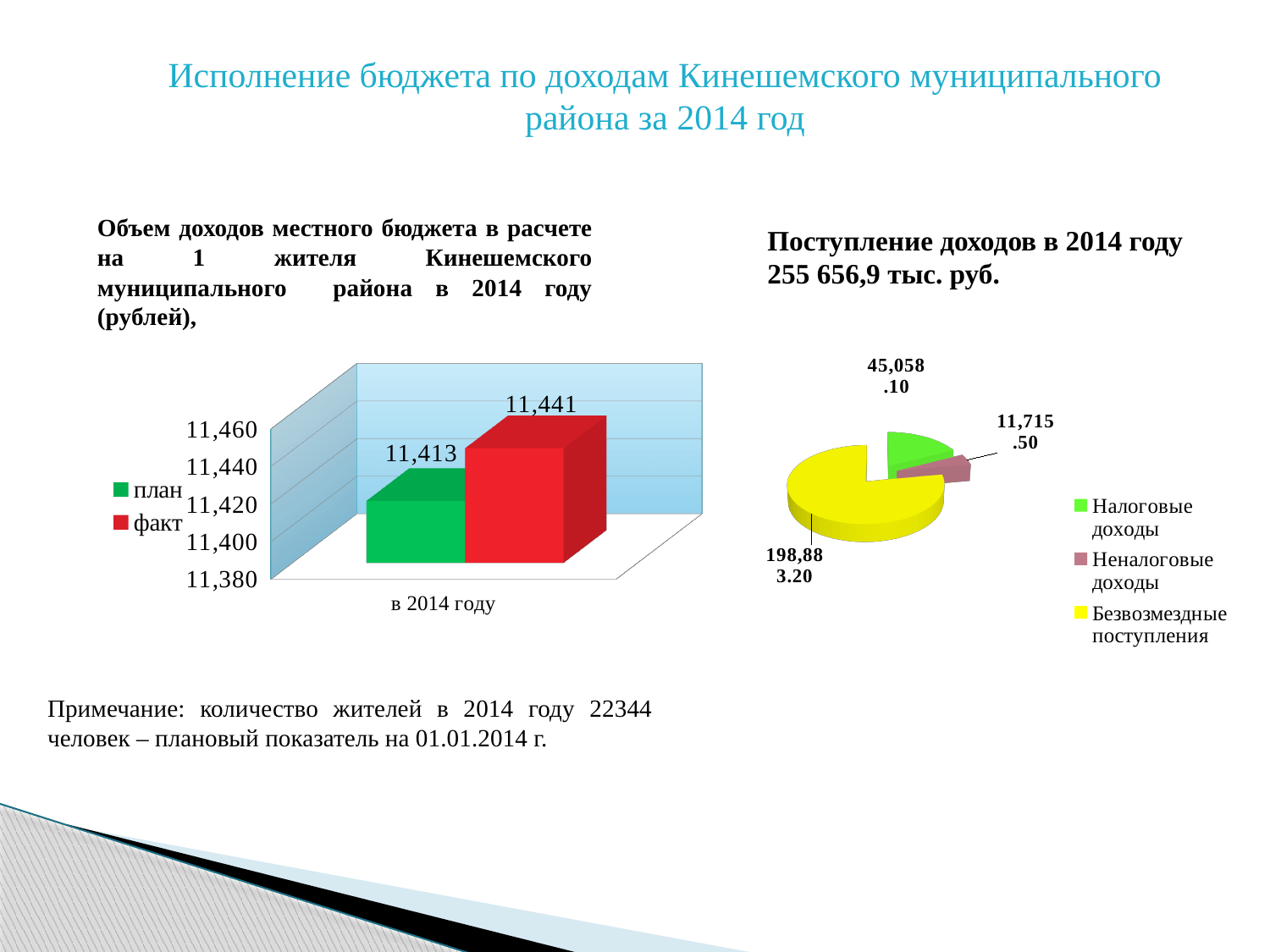

Исполнение бюджета по доходам Кинешемского муниципального района за 2014 год
Объем доходов местного бюджета в расчете на 1 жителя Кинешемского муниципального  района в 2014 году (рублей),
Поступление доходов в 2014 году
255 656,9 тыс. руб.

[unsupported chart]

[unsupported chart]

Примечание: количество жителей в 2014 году 22344 человек – плановый показатель на 01.01.2014 г.